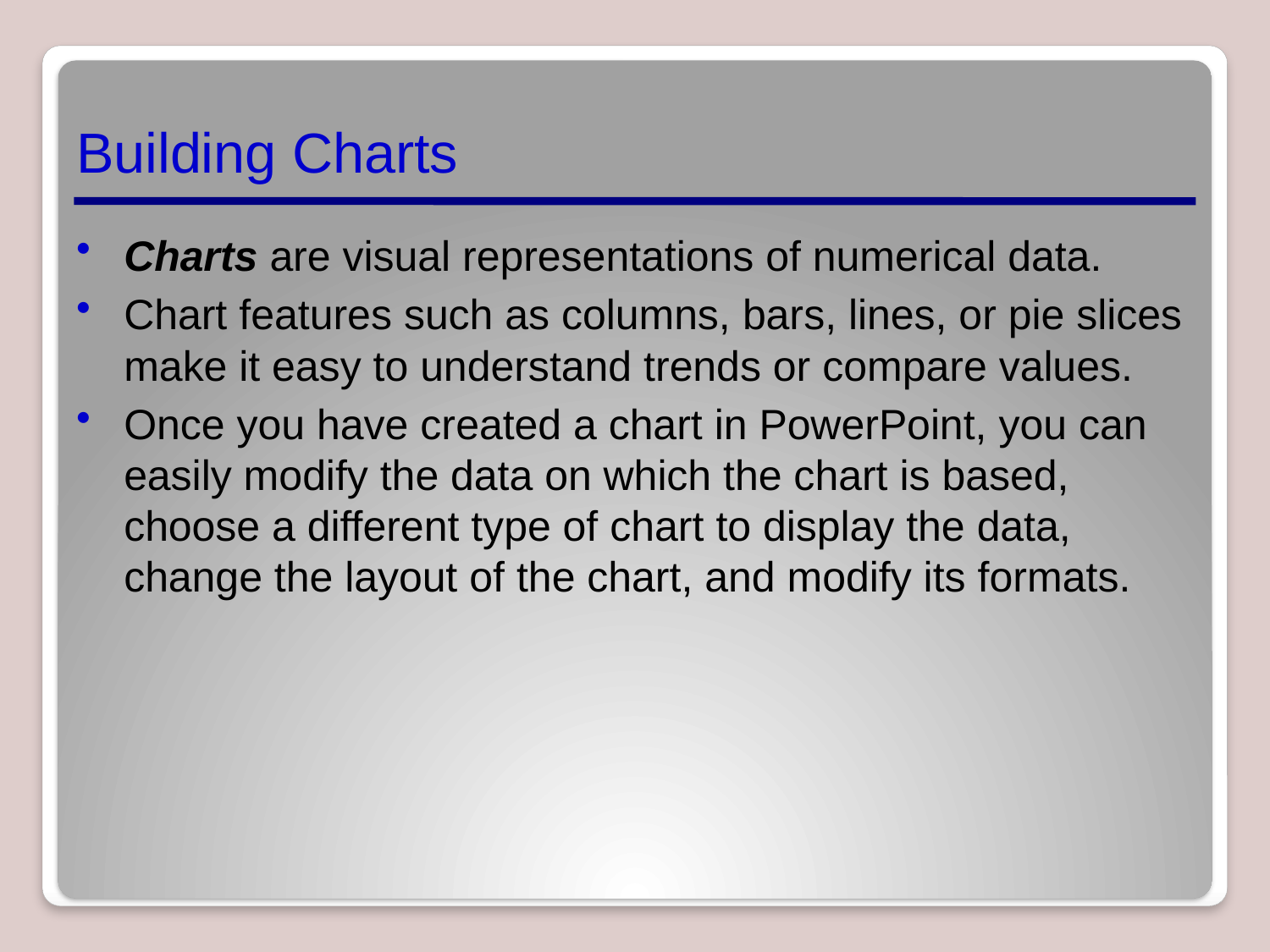

# Building Charts
Charts are visual representations of numerical data.
Chart features such as columns, bars, lines, or pie slices make it easy to understand trends or compare values.
Once you have ­created a chart in PowerPoint, you can easily modify the data on which the chart is based, choose a different type of chart to display the data, change the layout of the chart, and modify its formats.